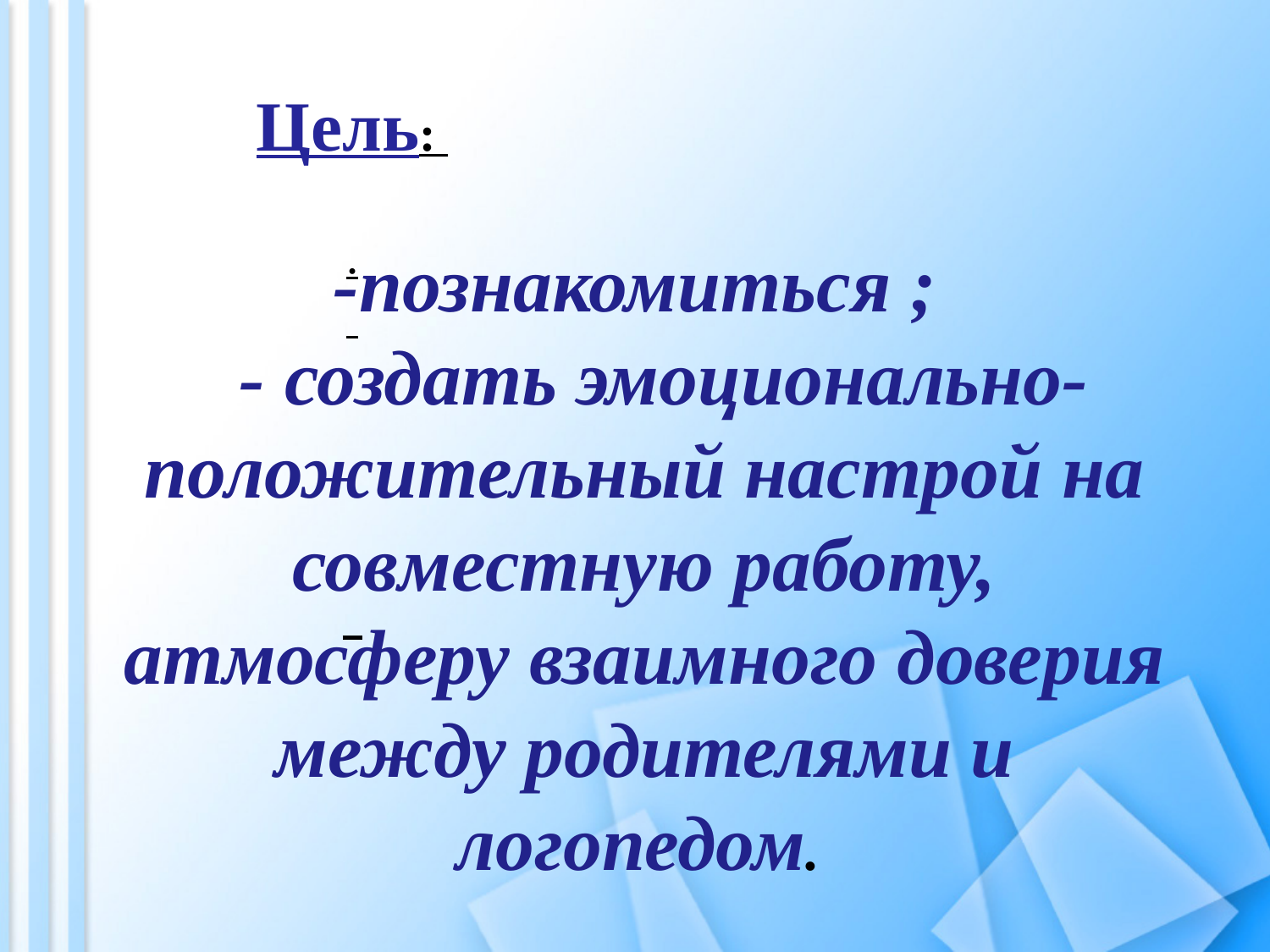

# Цель: .
-познакомиться ;
  - создать эмоционально-положительный настрой на совместную работу, атмосферу взаимного доверия между родителями и логопедом.